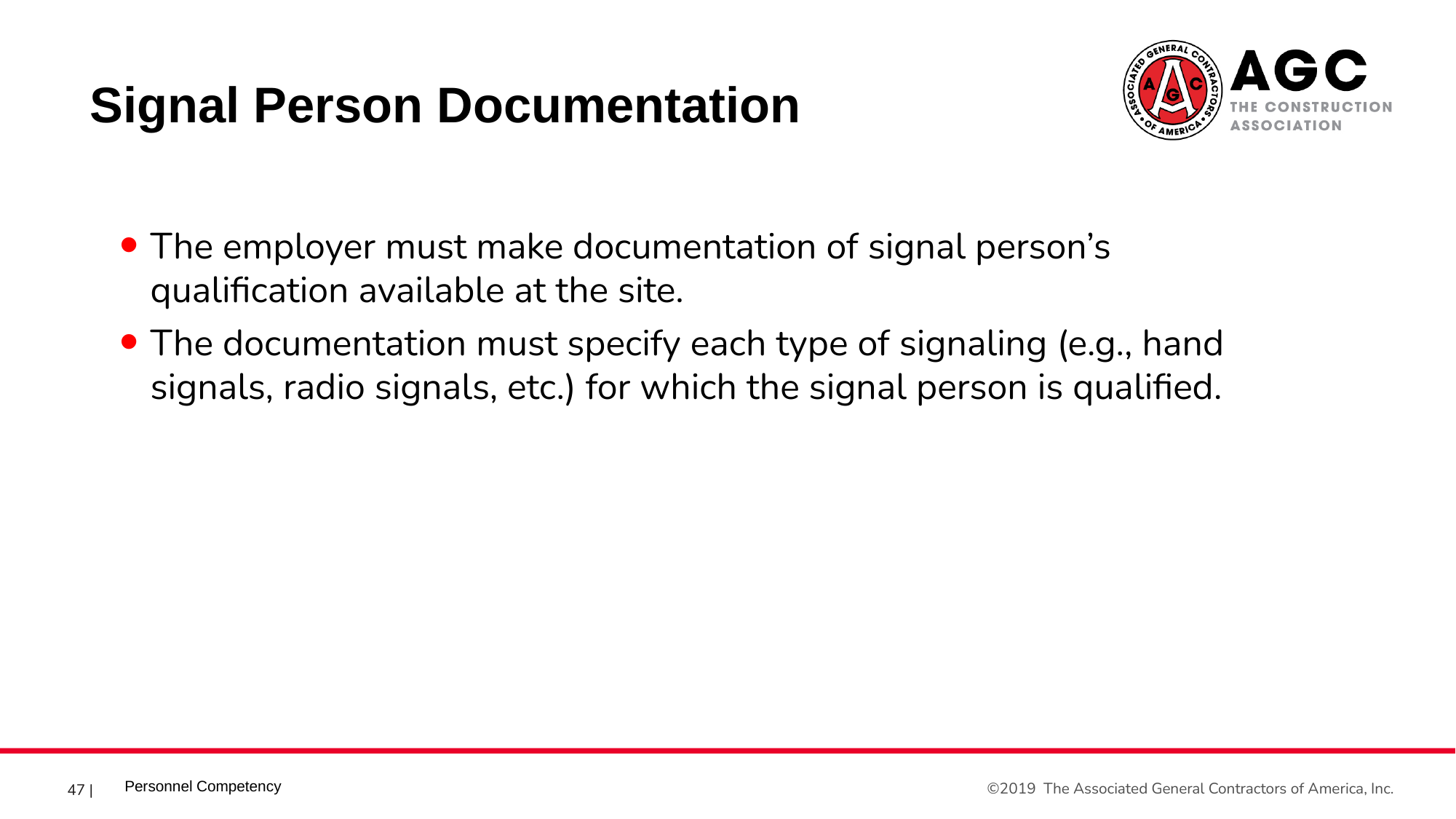

Signal Person Documentation

The employer must make documentation of signal person’s qualification available at the site.
The documentation must specify each type of signaling (e.g., hand signals, radio signals, etc.) for which the signal person is qualified.
Personnel Competency